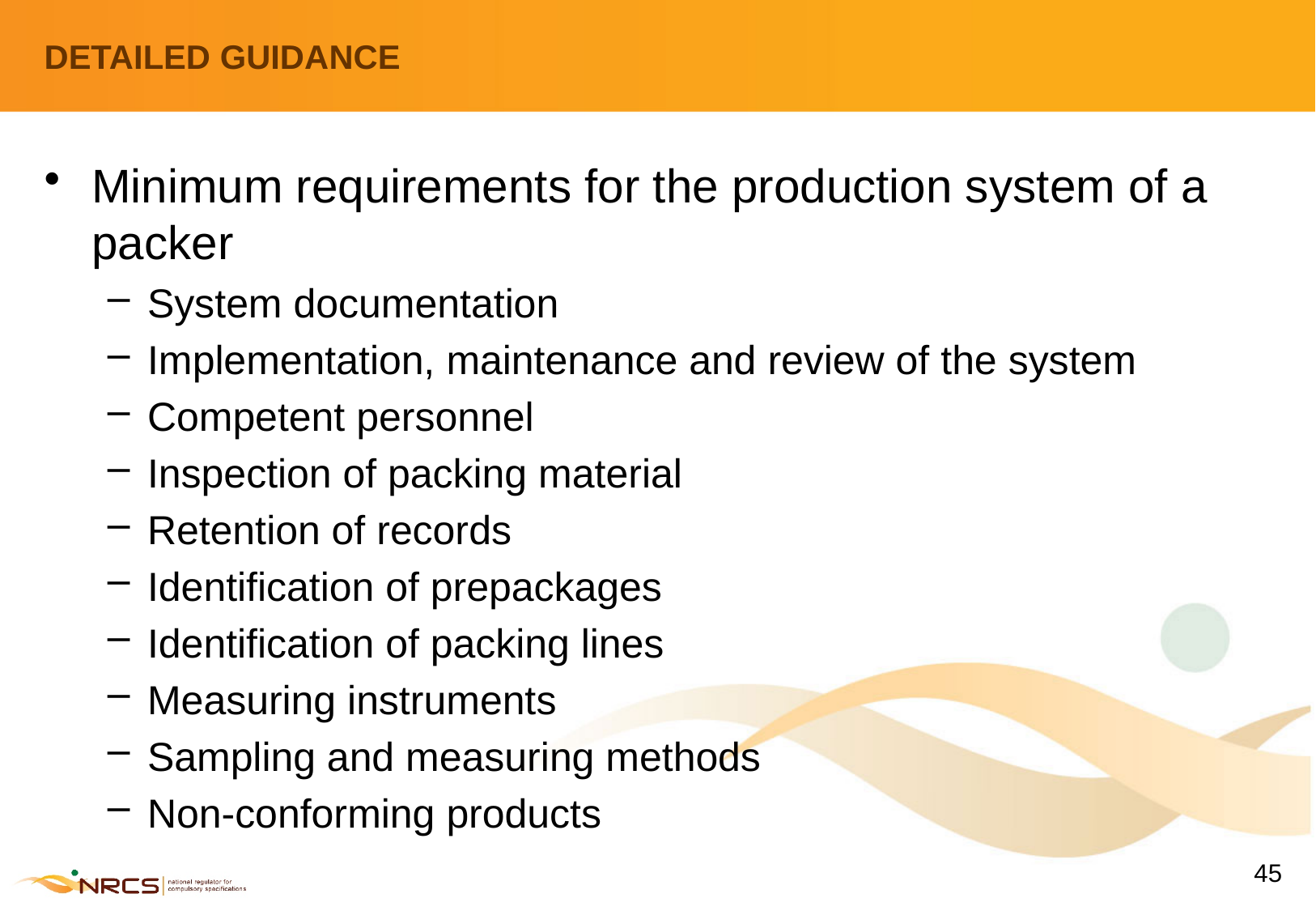

# DETAILED GUIDANCE
Minimum requirements for the production system of a packer
System documentation
Implementation, maintenance and review of the system
Competent personnel
Inspection of packing material
Retention of records
Identification of prepackages
Identification of packing lines
Measuring instruments
Sampling and measuring methods
Non-conforming products

45